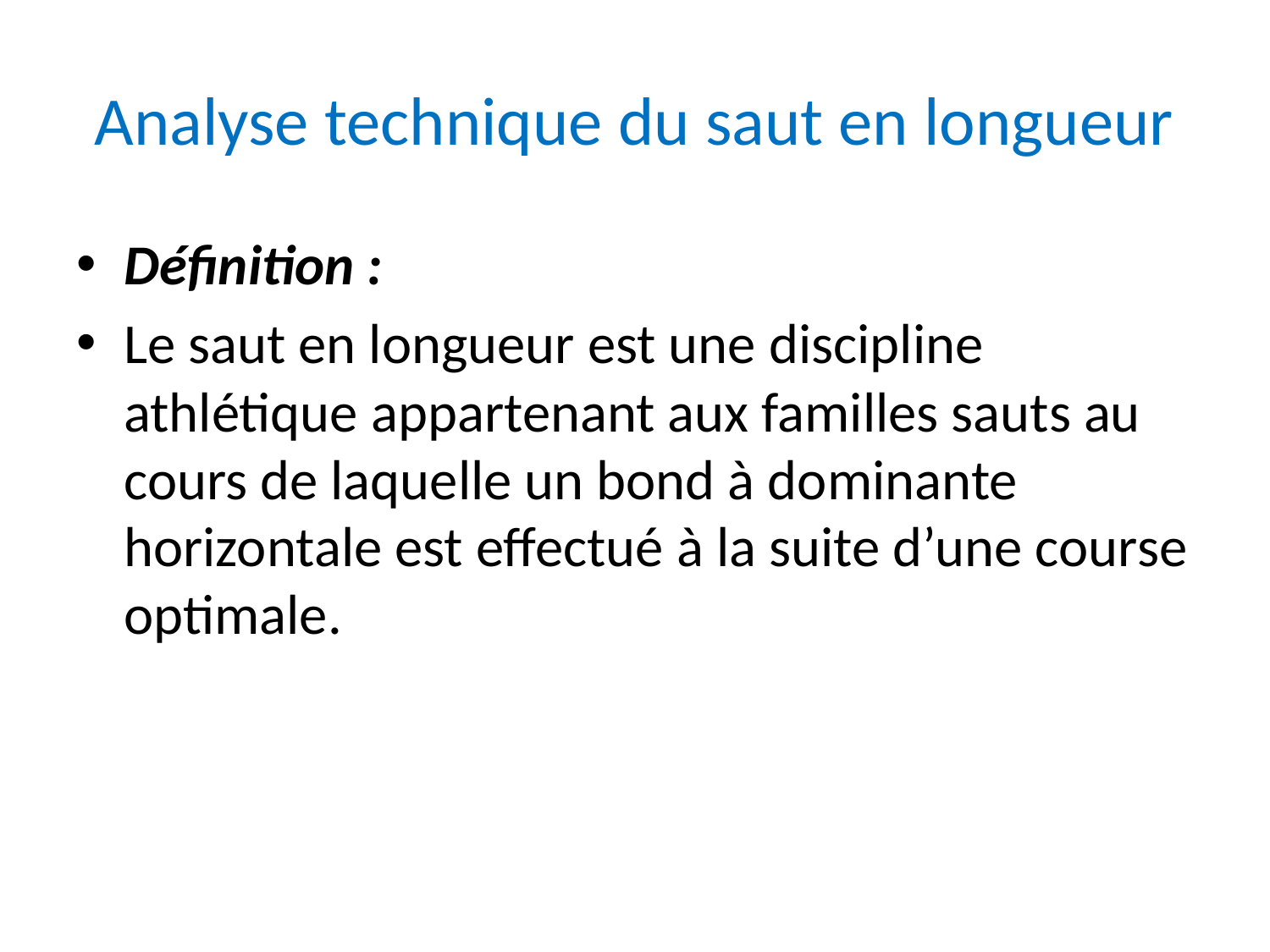

# Analyse technique du saut en longueur
Définition :
Le saut en longueur est une discipline athlétique appartenant aux familles sauts au cours de laquelle un bond à dominante horizontale est effectué à la suite d’une course optimale.